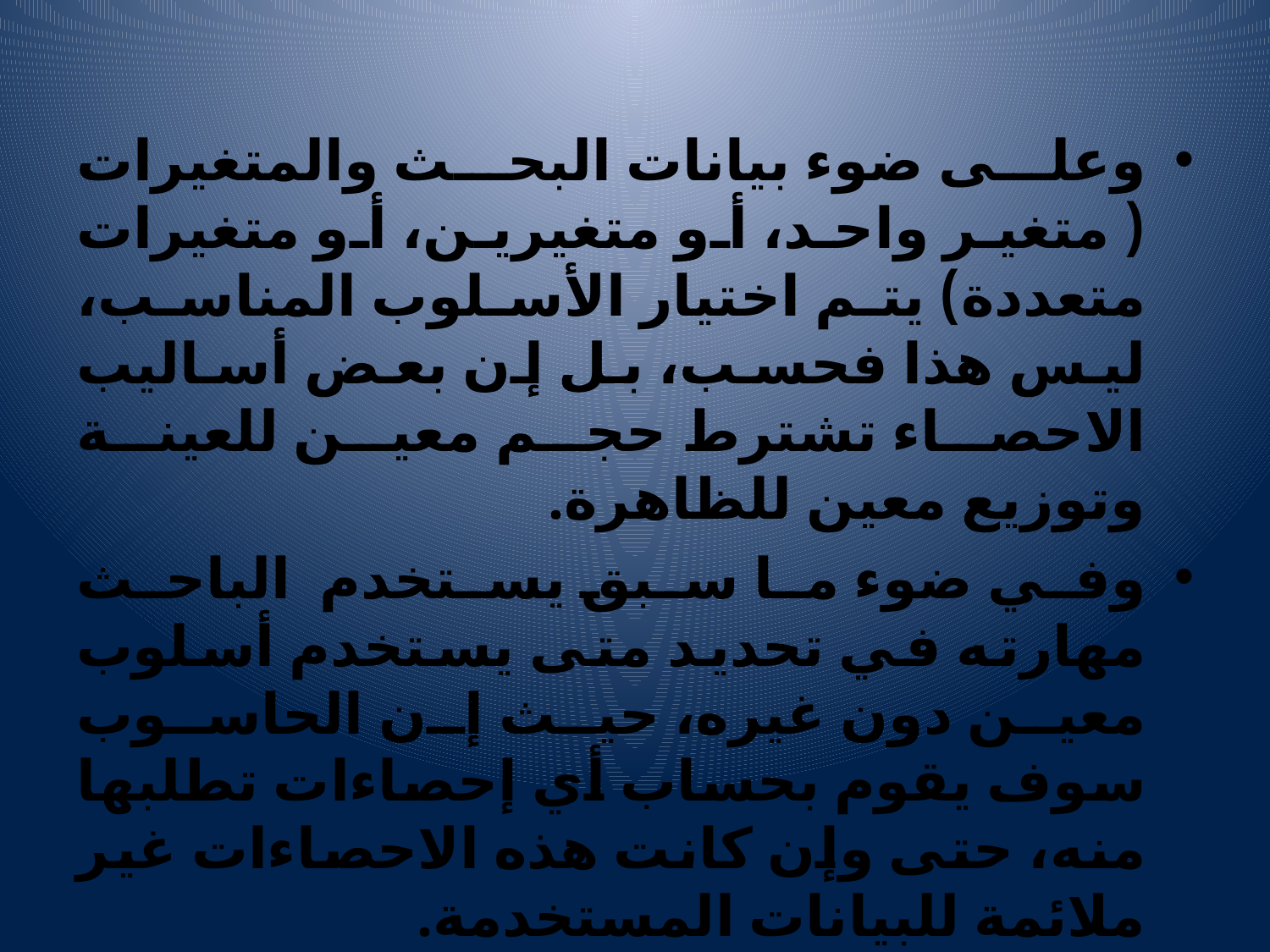

#
وعلى ضوء بيانات البحث والمتغيرات ( متغير واحد، أو متغيرين، أو متغيرات متعددة) يتم اختيار الأسلوب المناسب، ليس هذا فحسب، بل إن بعض أساليب الاحصاء تشترط حجم معين للعينة وتوزيع معين للظاهرة.
وفي ضوء ما سبق يستخدم  الباحث مهارته في تحديد متى يستخدم أسلوب معين دون غيره، حيث إن الحاسوب سوف يقوم بحساب أي إحصاءات تطلبها منه، حتى وإن كانت هذه الاحصاءات غير ملائمة للبيانات المستخدمة.